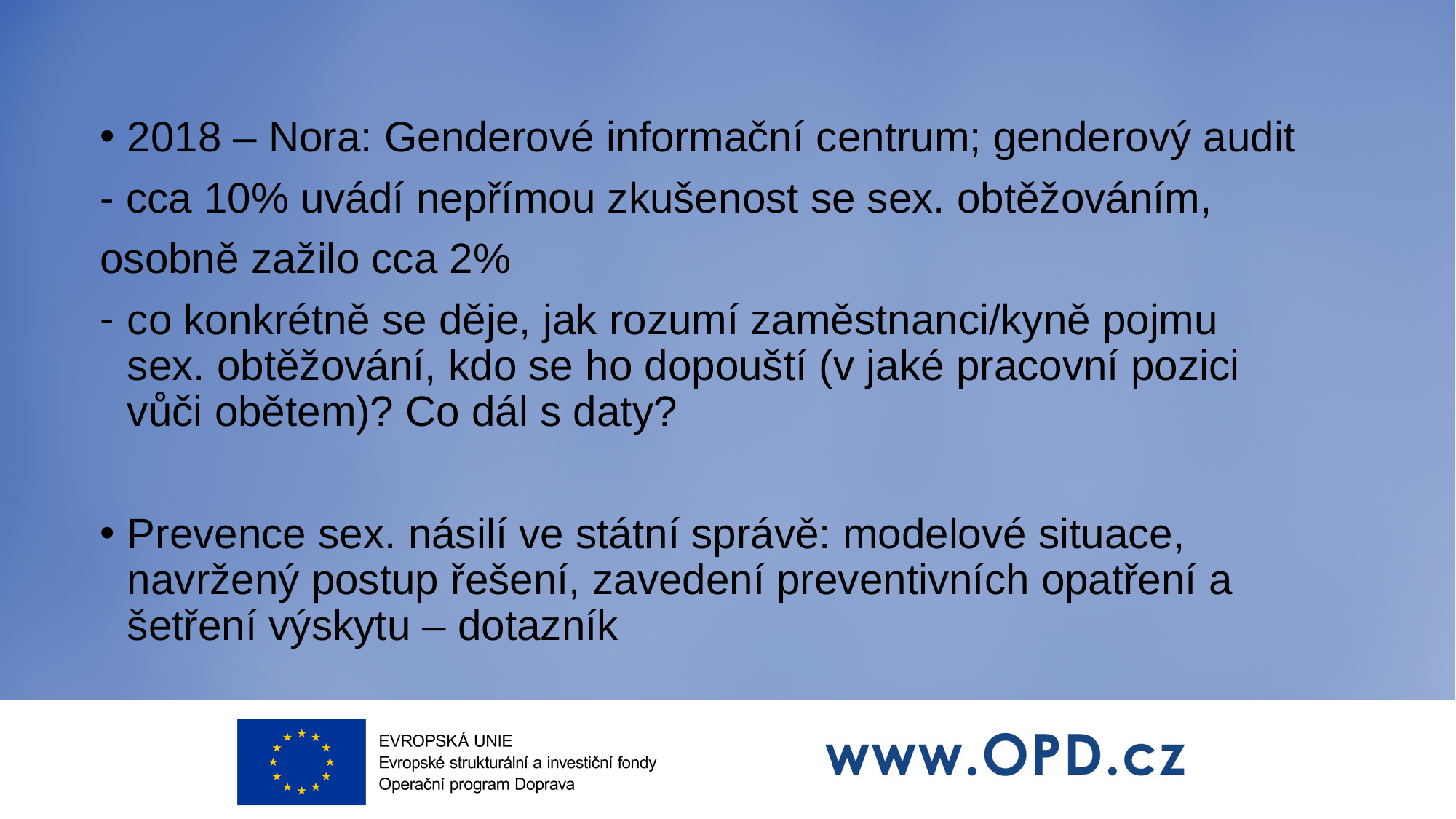

# 2018 – Nora: Genderové informační centrum; genderový audit
- cca 10% uvádí nepřímou zkušenost se sex. obtěžováním,
osobně zažilo cca 2%
co konkrétně se děje, jak rozumí zaměstnanci/kyně pojmu sex. obtěžování, kdo se ho dopouští (v jaké pracovní pozici vůči obětem)? Co dál s daty?

Prevence sex. násilí ve státní správě: modelové situace, navržený postup řešení, zavedení preventivních opatření a šetření výskytu – dotazník